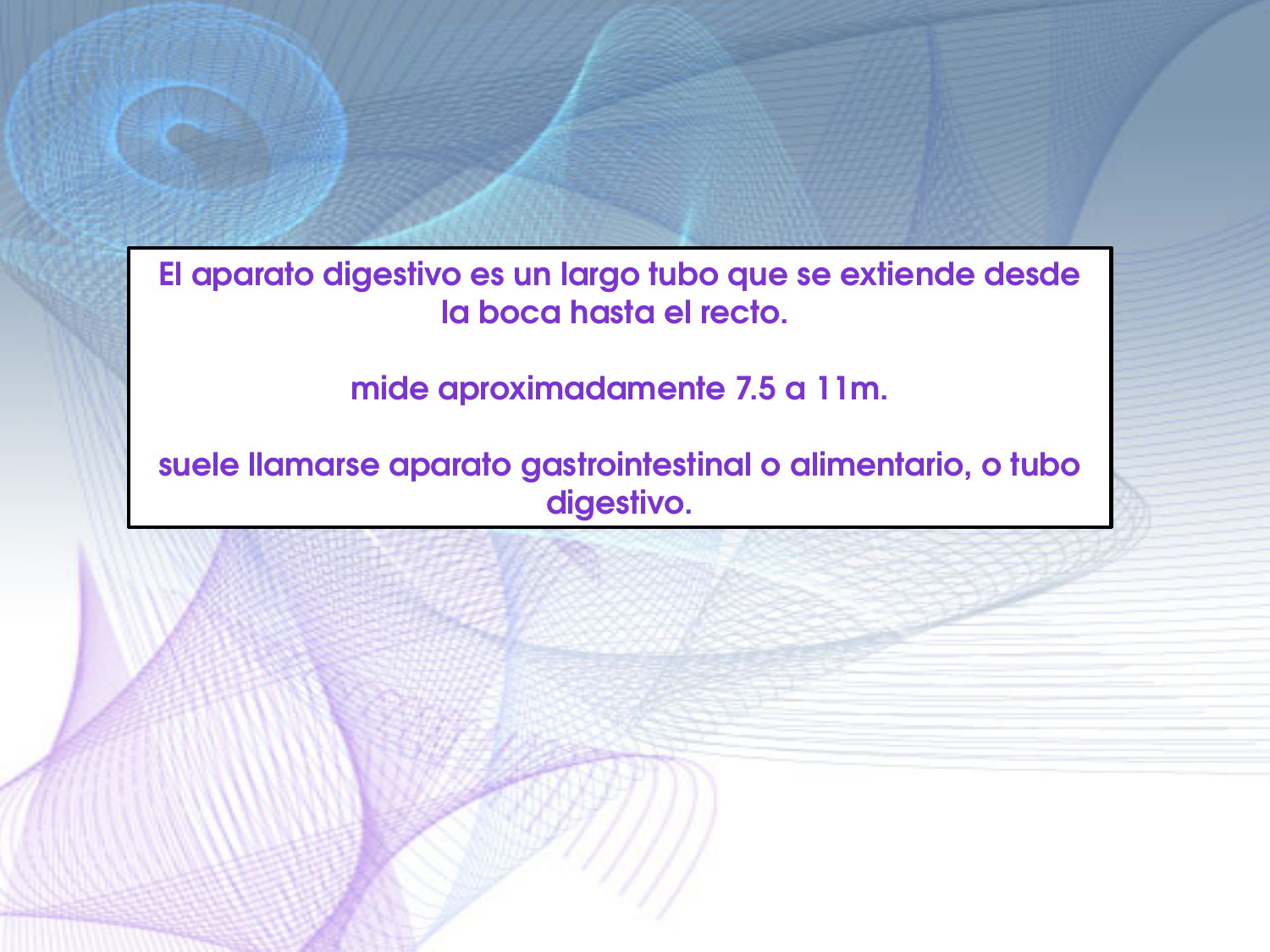

El aparato digestivo es un largo tubo que se extiende desde la boca hasta el recto.

mide aproximadamente 7.5 a 11m.

suele llamarse aparato gastrointestinal o alimentario, o tubo digestivo.